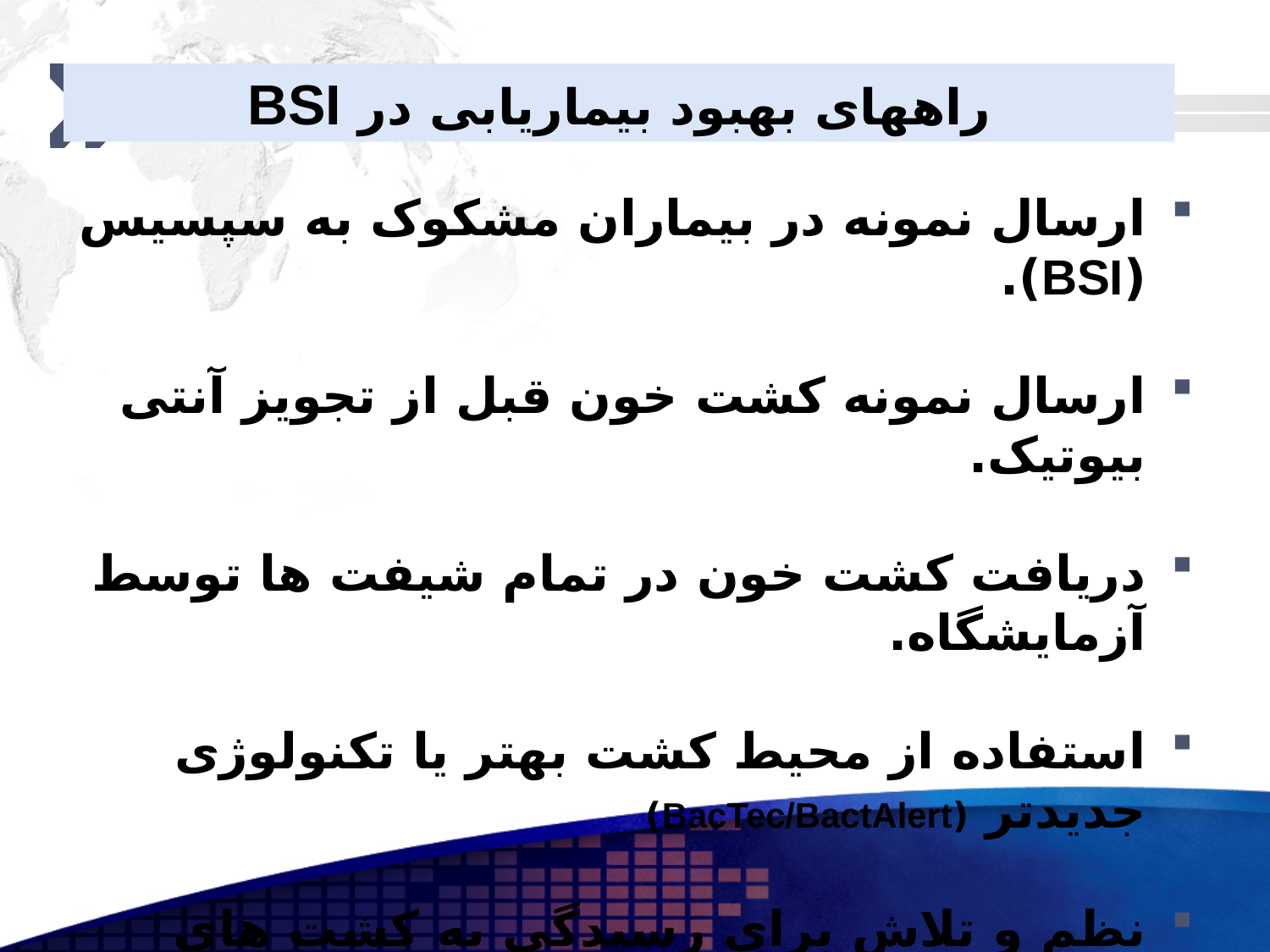

# راههای بهبود بیماریابی در BSI
ارسال نمونه در بیماران مشکوک به سپسیس (BSI).

ارسال نمونه کشت خون قبل از تجویز آنتی بیوتیک.

دریافت کشت خون در تمام شیفت ها توسط آزمایشگاه.

استفاده از محیط کشت بهتر یا تکنولوژی جدیدتر (BacTec/BactAlert)

نظم و تلاش برای رسیدگی به کشت های خون مثبت